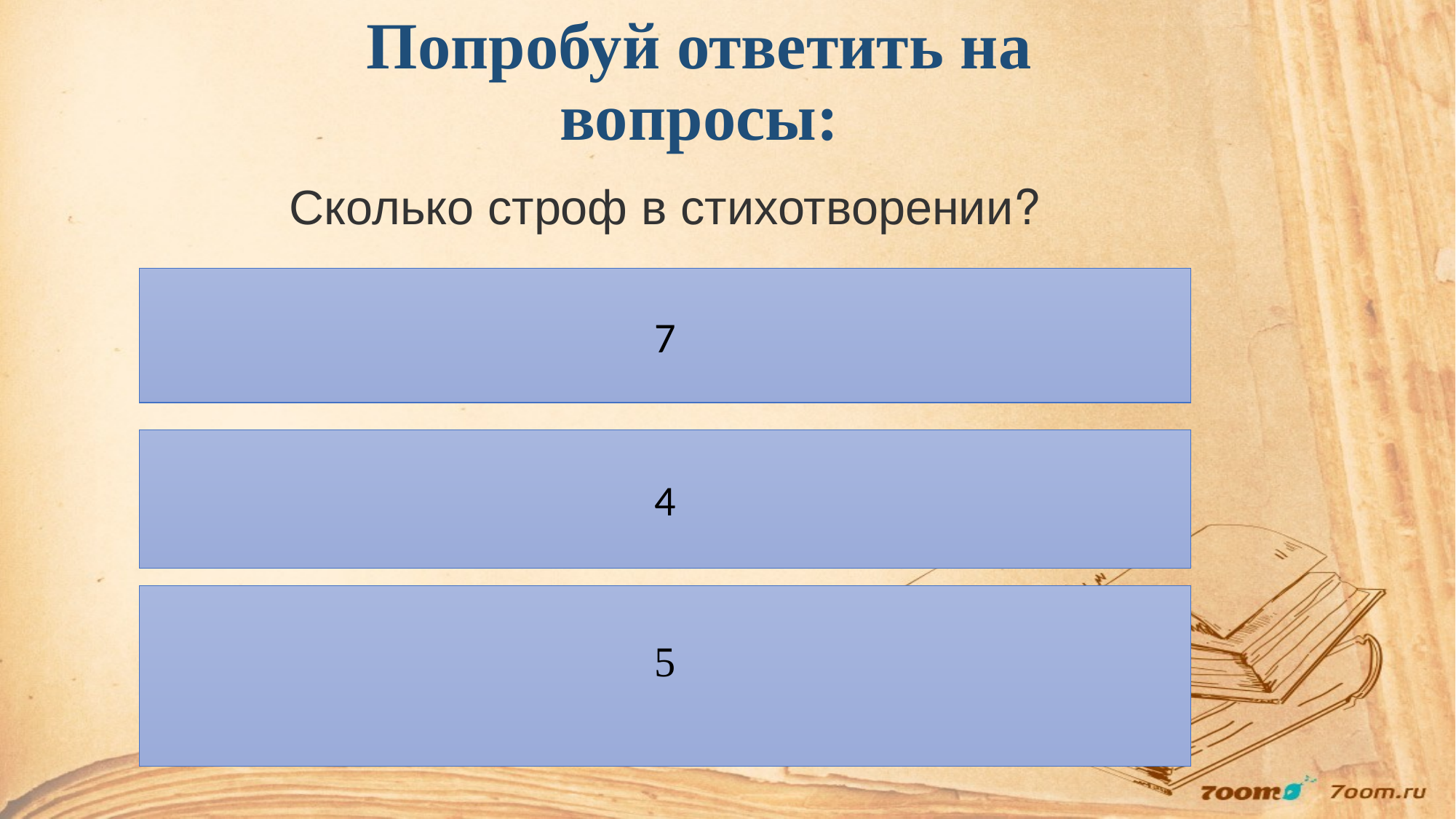

# Попробуй ответить на вопросы:

Сколько строф в стихотворении?
7
4
5